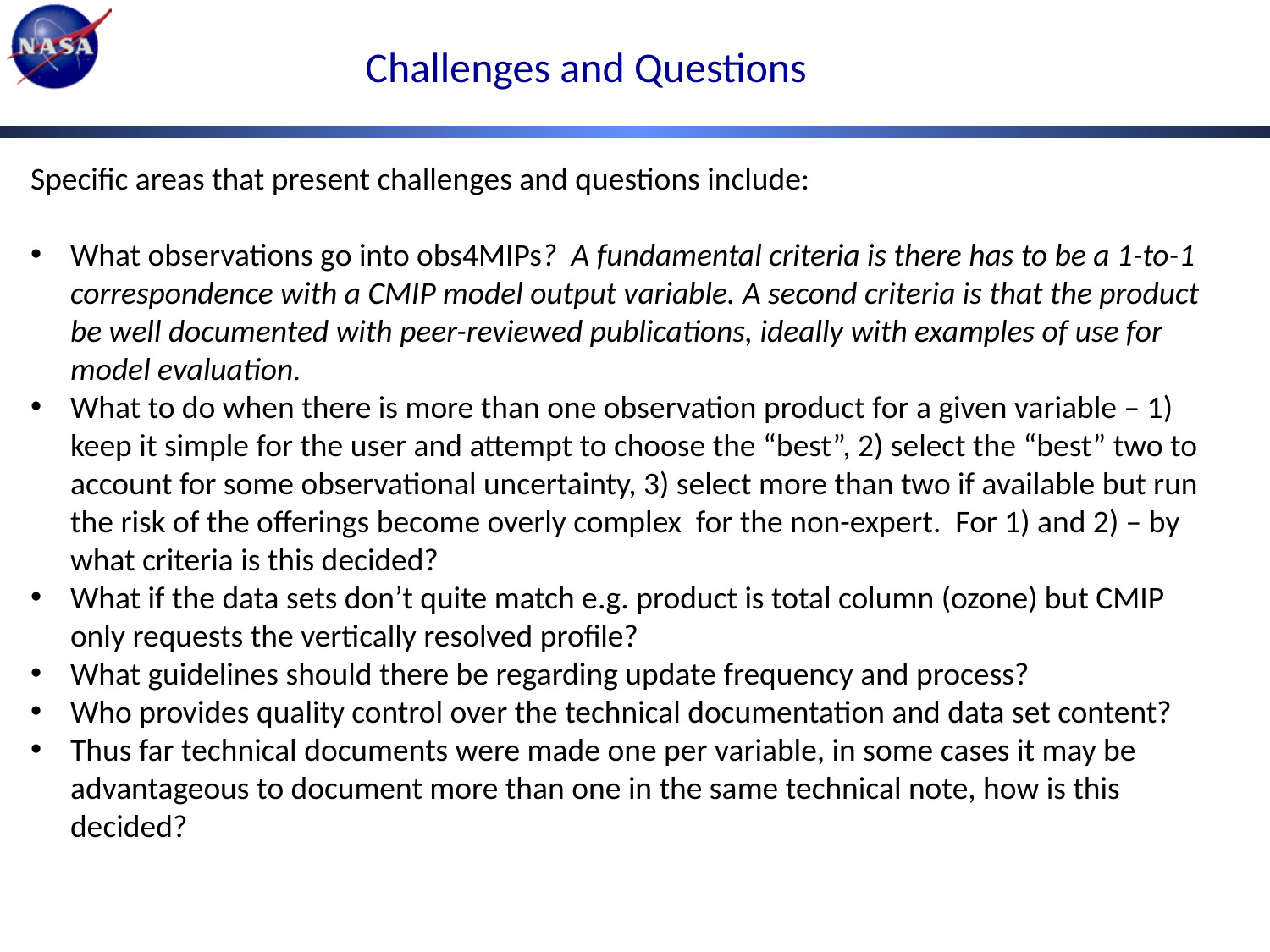

Challenges and Questions
Specific areas that present challenges and questions include:

What observations go into obs4MIPs?  A fundamental criteria is there has to be a 1-to-1 correspondence with a CMIP model output variable. A second criteria is that the product be well documented with peer-reviewed publications, ideally with examples of use for model evaluation.
What to do when there is more than one observation product for a given variable – 1) keep it simple for the user and attempt to choose the “best”, 2) select the “best” two to account for some observational uncertainty, 3) select more than two if available but run the risk of the offerings become overly complex  for the non-expert.  For 1) and 2) – by what criteria is this decided?
What if the data sets don’t quite match e.g. product is total column (ozone) but CMIP only requests the vertically resolved profile?
What guidelines should there be regarding update frequency and process?
Who provides quality control over the technical documentation and data set content?
Thus far technical documents were made one per variable, in some cases it may be advantageous to document more than one in the same technical note, how is this decided?

For more details: see Notes/Action Items from recent NASA obs4MIPs Science Working Group Meeting.